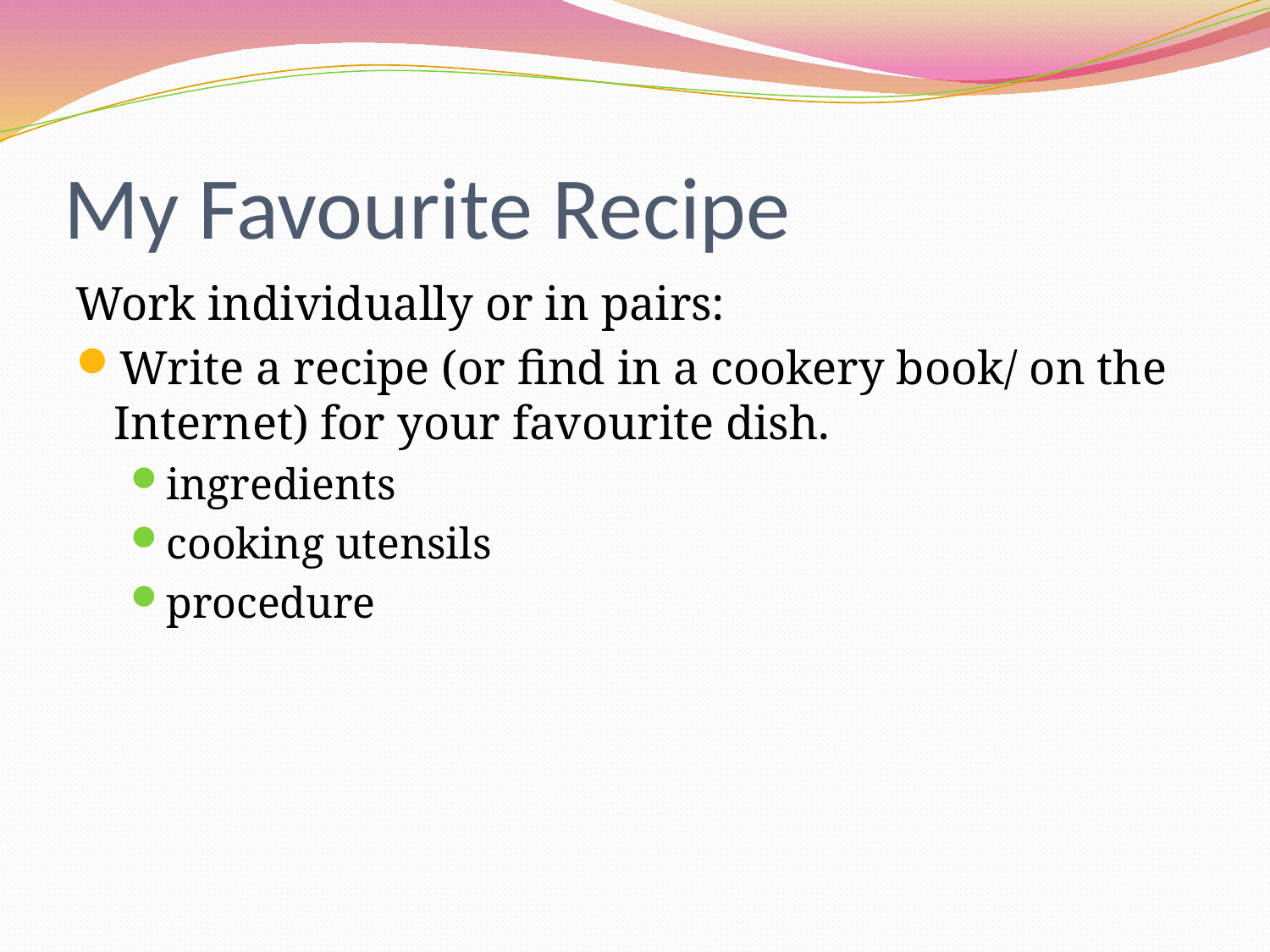

# My Favourite Recipe
Work individually or in pairs:
Write a recipe (or find in a cookery book/ on the Internet) for your favourite dish.
ingredients
cooking utensils
procedure